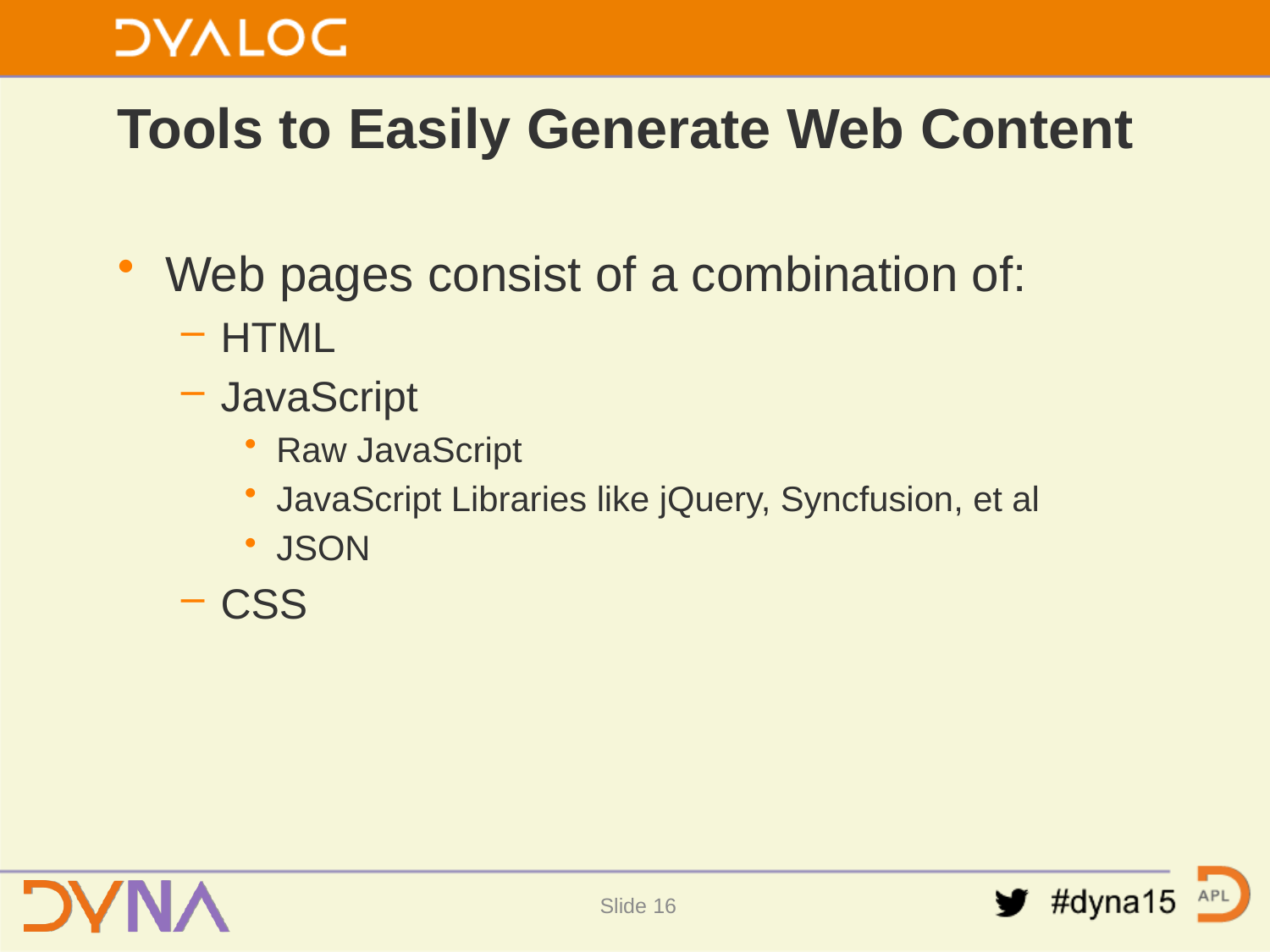

Slide 16
# Tools to Easily Generate Web Content
Web pages consist of a combination of:
HTML
JavaScript
Raw JavaScript
JavaScript Libraries like jQuery, Syncfusion, et al
JSON
CSS